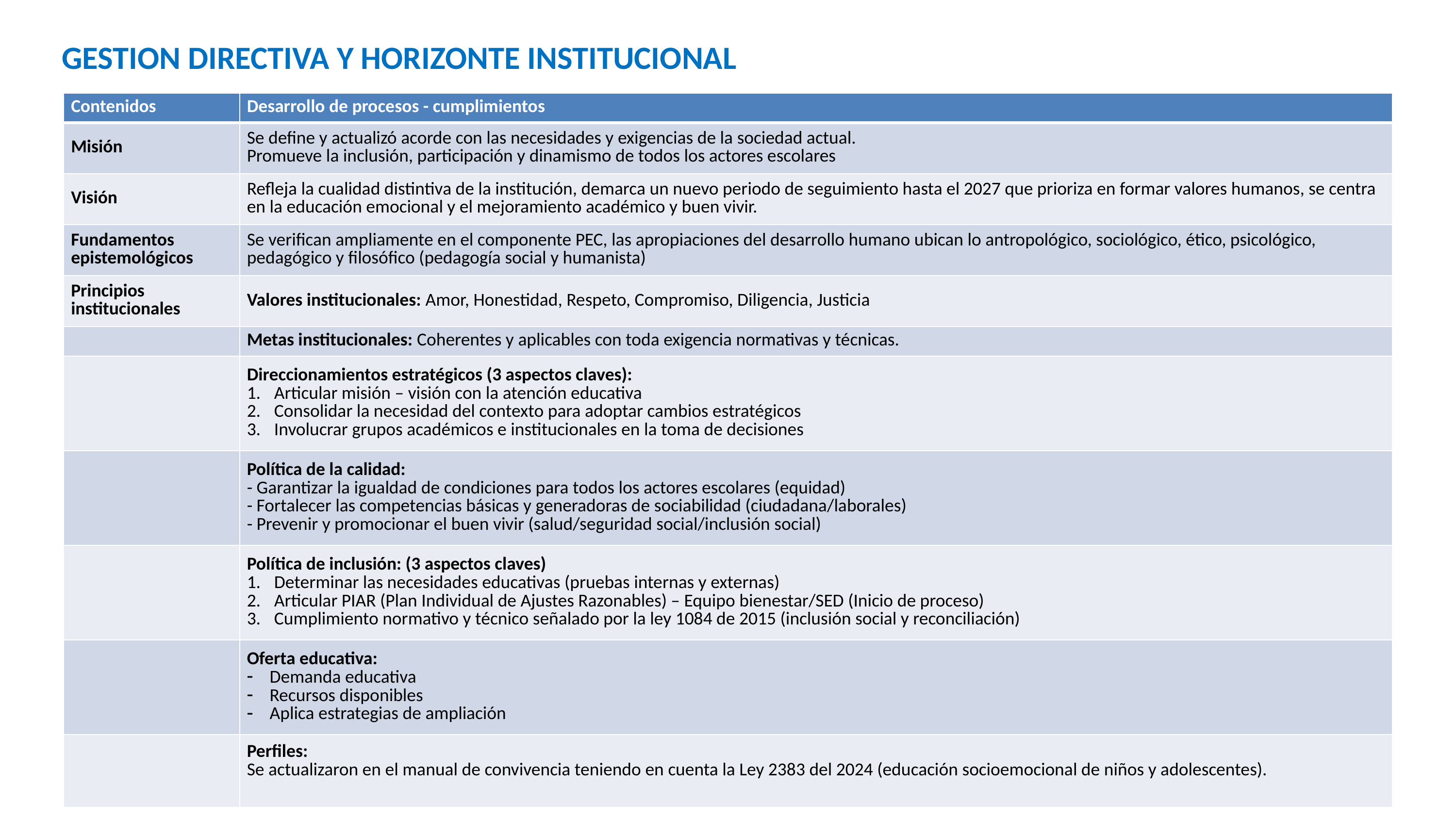

GESTION DIRECTIVA Y HORIZONTE INSTITUCIONAL
| Contenidos | Desarrollo de procesos - cumplimientos |
| --- | --- |
| Misión | Se define y actualizó acorde con las necesidades y exigencias de la sociedad actual. Promueve la inclusión, participación y dinamismo de todos los actores escolares |
| Visión | Refleja la cualidad distintiva de la institución, demarca un nuevo periodo de seguimiento hasta el 2027 que prioriza en formar valores humanos, se centra en la educación emocional y el mejoramiento académico y buen vivir. |
| Fundamentos epistemológicos | Se verifican ampliamente en el componente PEC, las apropiaciones del desarrollo humano ubican lo antropológico, sociológico, ético, psicológico, pedagógico y filosófico (pedagogía social y humanista) |
| Principios institucionales | Valores institucionales: Amor, Honestidad, Respeto, Compromiso, Diligencia, Justicia |
|  | Metas institucionales: Coherentes y aplicables con toda exigencia normativas y técnicas. |
|  | Direccionamientos estratégicos (3 aspectos claves): Articular misión – visión con la atención educativa Consolidar la necesidad del contexto para adoptar cambios estratégicos Involucrar grupos académicos e institucionales en la toma de decisiones |
|  | Política de la calidad: - Garantizar la igualdad de condiciones para todos los actores escolares (equidad) - Fortalecer las competencias básicas y generadoras de sociabilidad (ciudadana/laborales) - Prevenir y promocionar el buen vivir (salud/seguridad social/inclusión social) |
|  | Política de inclusión: (3 aspectos claves) Determinar las necesidades educativas (pruebas internas y externas) Articular PIAR (Plan Individual de Ajustes Razonables) – Equipo bienestar/SED (Inicio de proceso) Cumplimiento normativo y técnico señalado por la ley 1084 de 2015 (inclusión social y reconciliación) |
|  | Oferta educativa: Demanda educativa Recursos disponibles Aplica estrategias de ampliación |
|  | Perfiles: Se actualizaron en el manual de convivencia teniendo en cuenta la Ley 2383 del 2024 (educación socioemocional de niños y adolescentes). |